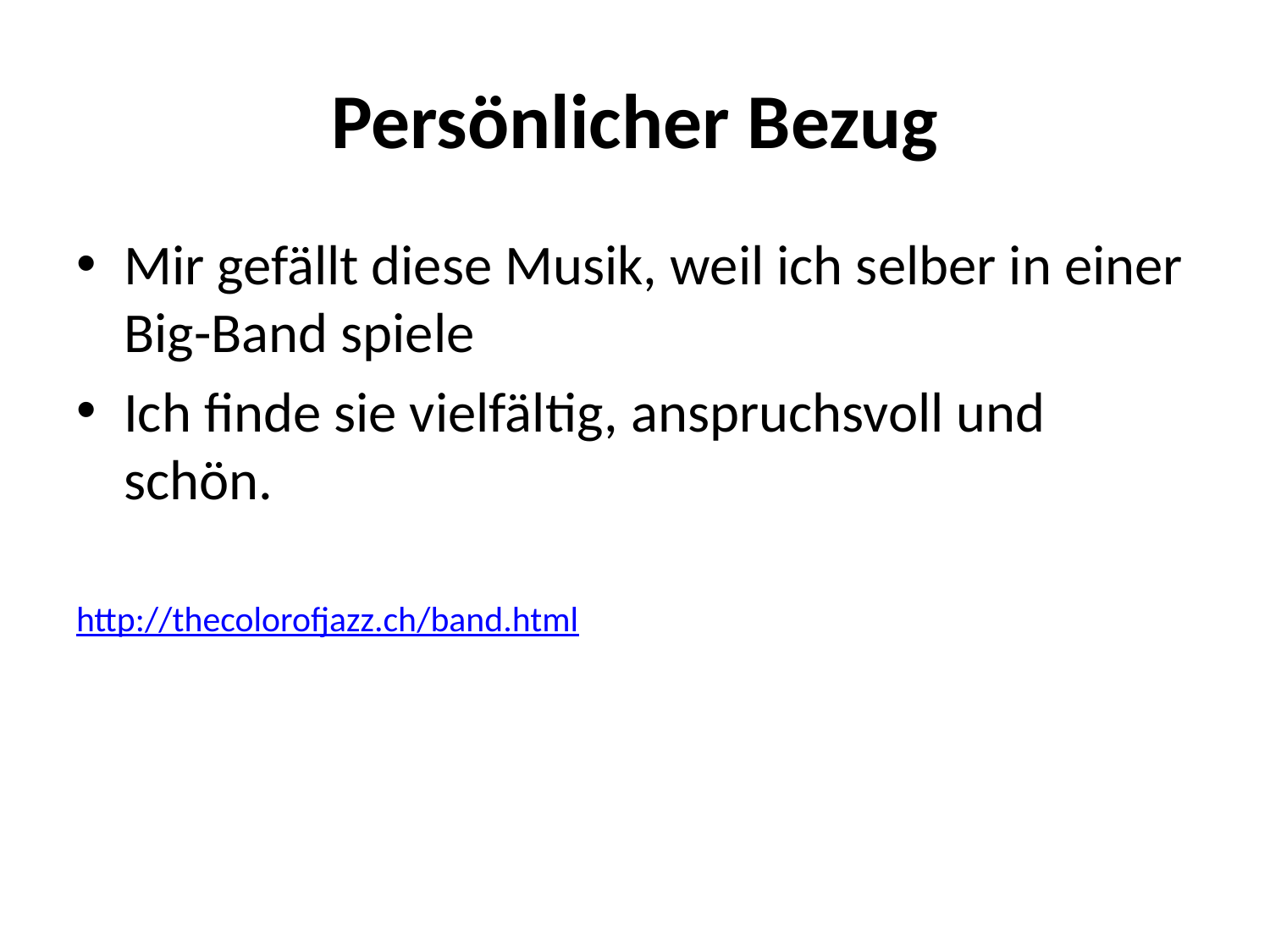

# Persönlicher Bezug
Mir gefällt diese Musik, weil ich selber in einer Big-Band spiele
Ich finde sie vielfältig, anspruchsvoll und schön.

http://thecolorofjazz.ch/band.html